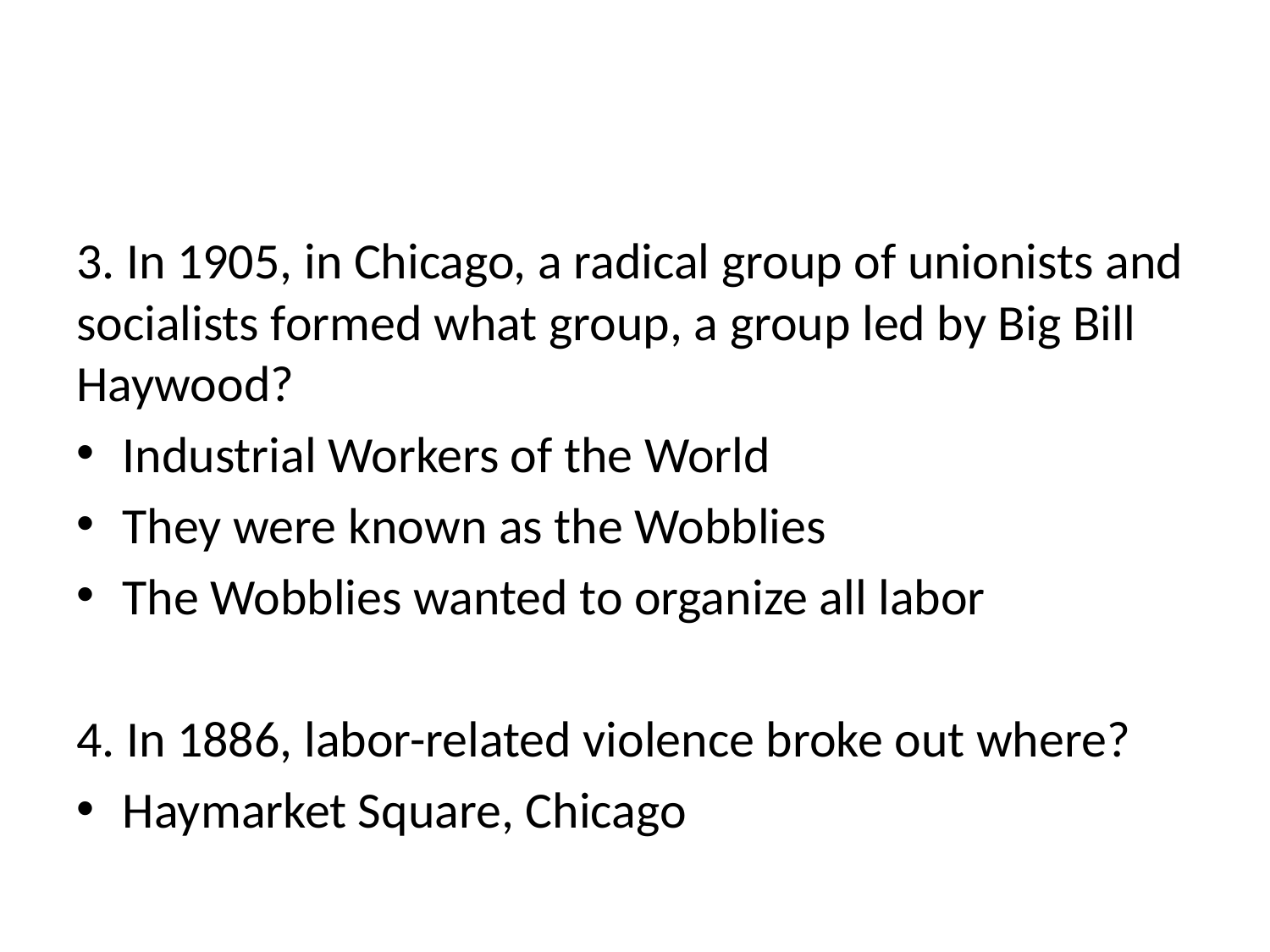

#
3. In 1905, in Chicago, a radical group of unionists and socialists formed what group, a group led by Big Bill Haywood?
Industrial Workers of the World
They were known as the Wobblies
The Wobblies wanted to organize all labor

4. In 1886, labor-related violence broke out where?
Haymarket Square, Chicago